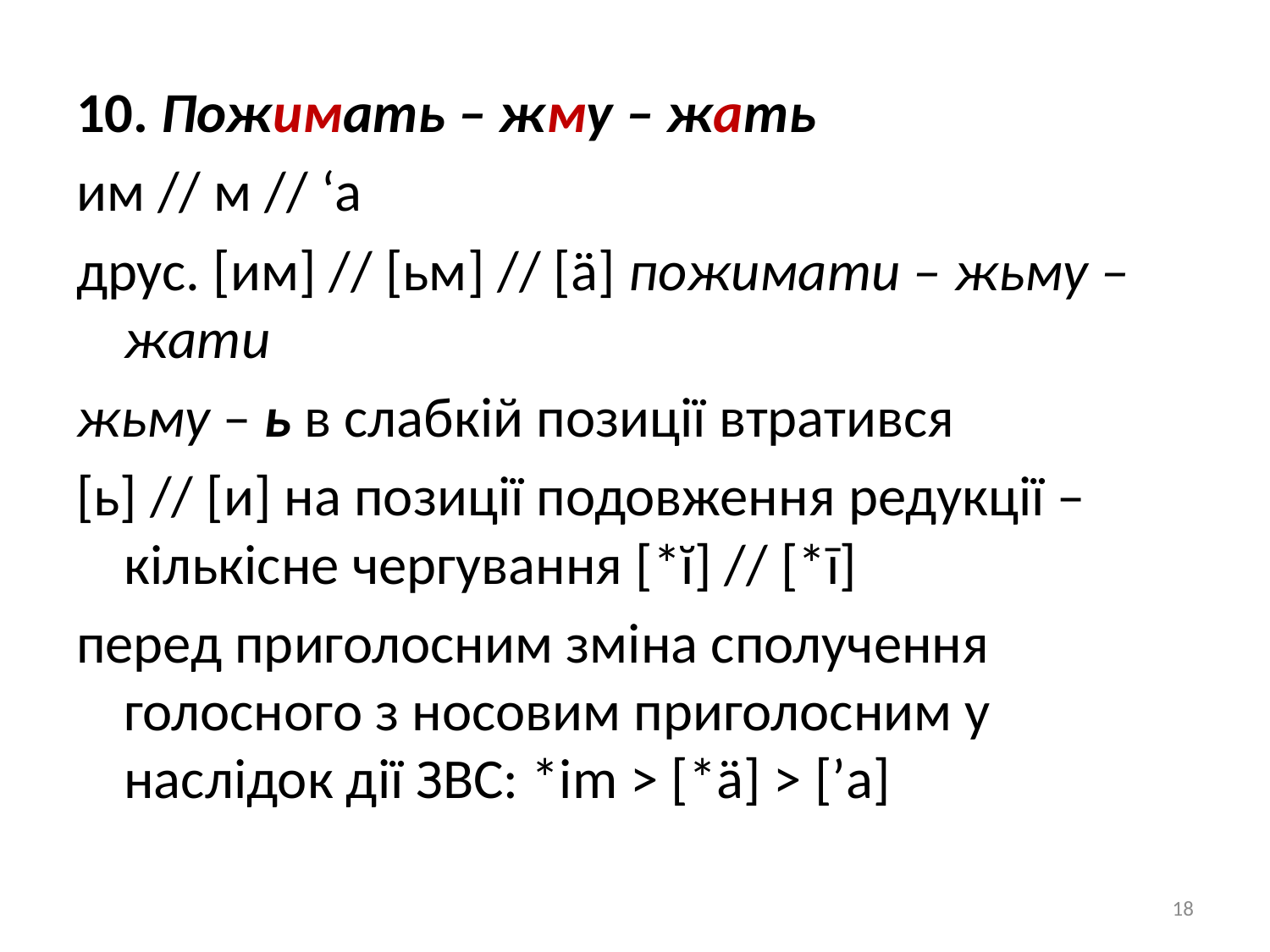

10. Пожимать – жму – жать
им // м // ‘а
друс. [им] // [ьм] // [ä] пожимати – жьму – жати
жьму – ь в слабкій позиції втратився
[ь] // [и] на позиції подовження редукції –кількісне чергування [*ĭ] // [*ī]
перед приголосним зміна сполучення голосного з носовим приголосним у наслідок дії ЗВС: *im > [*ä] > [’а]
18